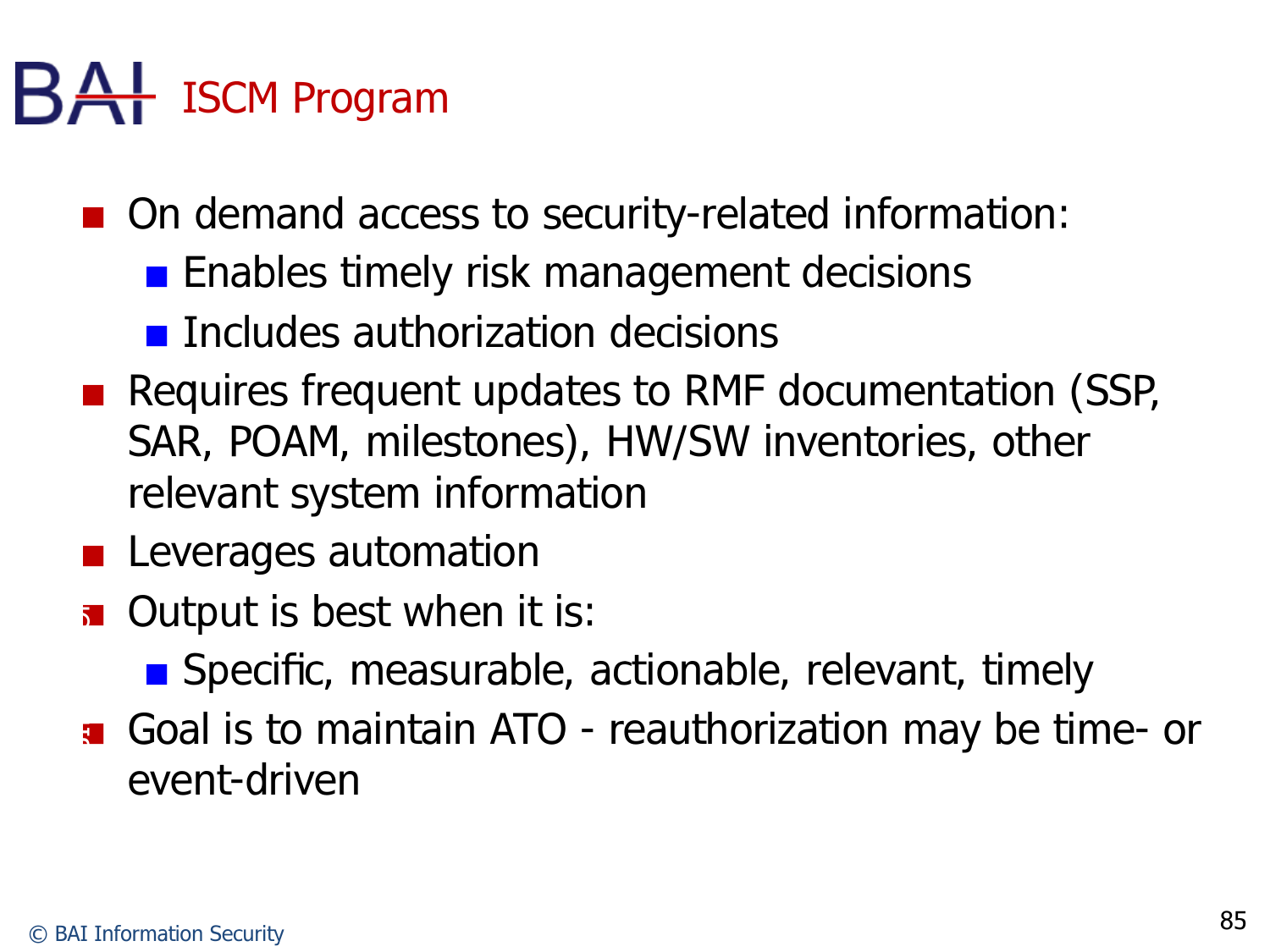

# ISCM Program
On demand access to security-related information:
Enables timely risk management decisions
Includes authorization decisions
Requires frequent updates to RMF documentation (SSP, SAR, POAM, milestones), HW/SW inventories, other relevant system information
Leverages automation
Output is best when it is:
Specific, measurable, actionable, relevant, timely
Goal is to maintain ATO - reauthorization may be time- or event-driven
Monitor – Strategy Considerations